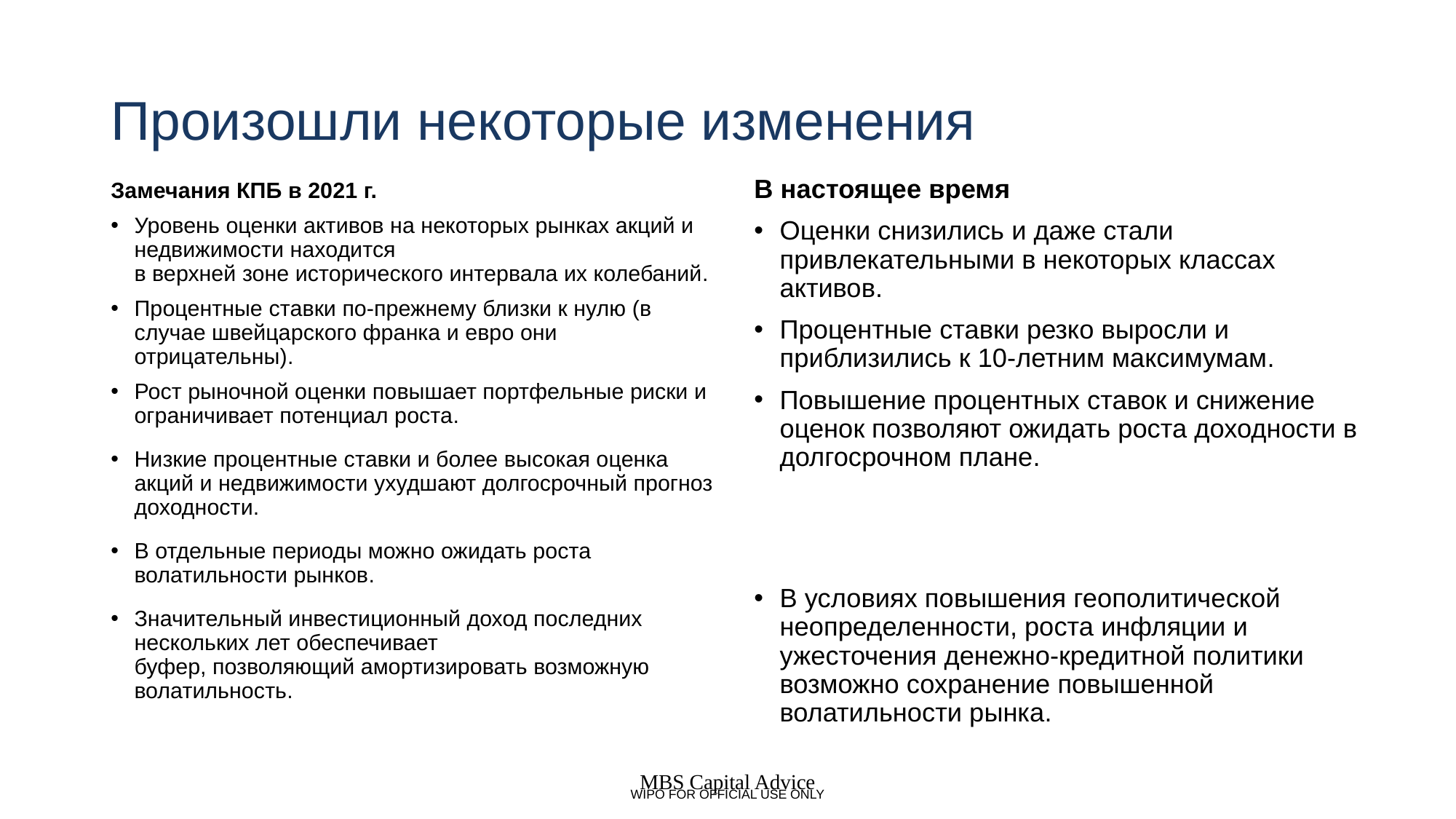

# Произошли некоторые изменения
В настоящее время
Оценки снизились и даже стали привлекательными в некоторых классах активов.
Процентные ставки резко выросли и приблизились к 10-летним максимумам.
Повышение процентных ставок и снижение оценок позволяют ожидать роста доходности в долгосрочном плане.

В условиях повышения геополитической неопределенности, роста инфляции и ужесточения денежно-кредитной политики возможно сохранение повышенной волатильности рынка.

Замечания КПБ в 2021 г.
Уровень оценки активов на некоторых рынках акций и недвижимости находится
в верхней зоне исторического интервала их колебаний.
Процентные ставки по-прежнему близки к нулю (в случае швейцарского франка и евро они отрицательны).
Рост рыночной оценки повышает портфельные риски и ограничивает потенциал роста.
Низкие процентные ставки и более высокая оценка акций и недвижимости ухудшают долгосрочный прогноз доходности.
В отдельные периоды можно ожидать роста волатильности рынков.
Значительный инвестиционный доход последних нескольких лет обеспечивает
буфер, позволяющий амортизировать возможную волатильность.

MBS Capital Advice